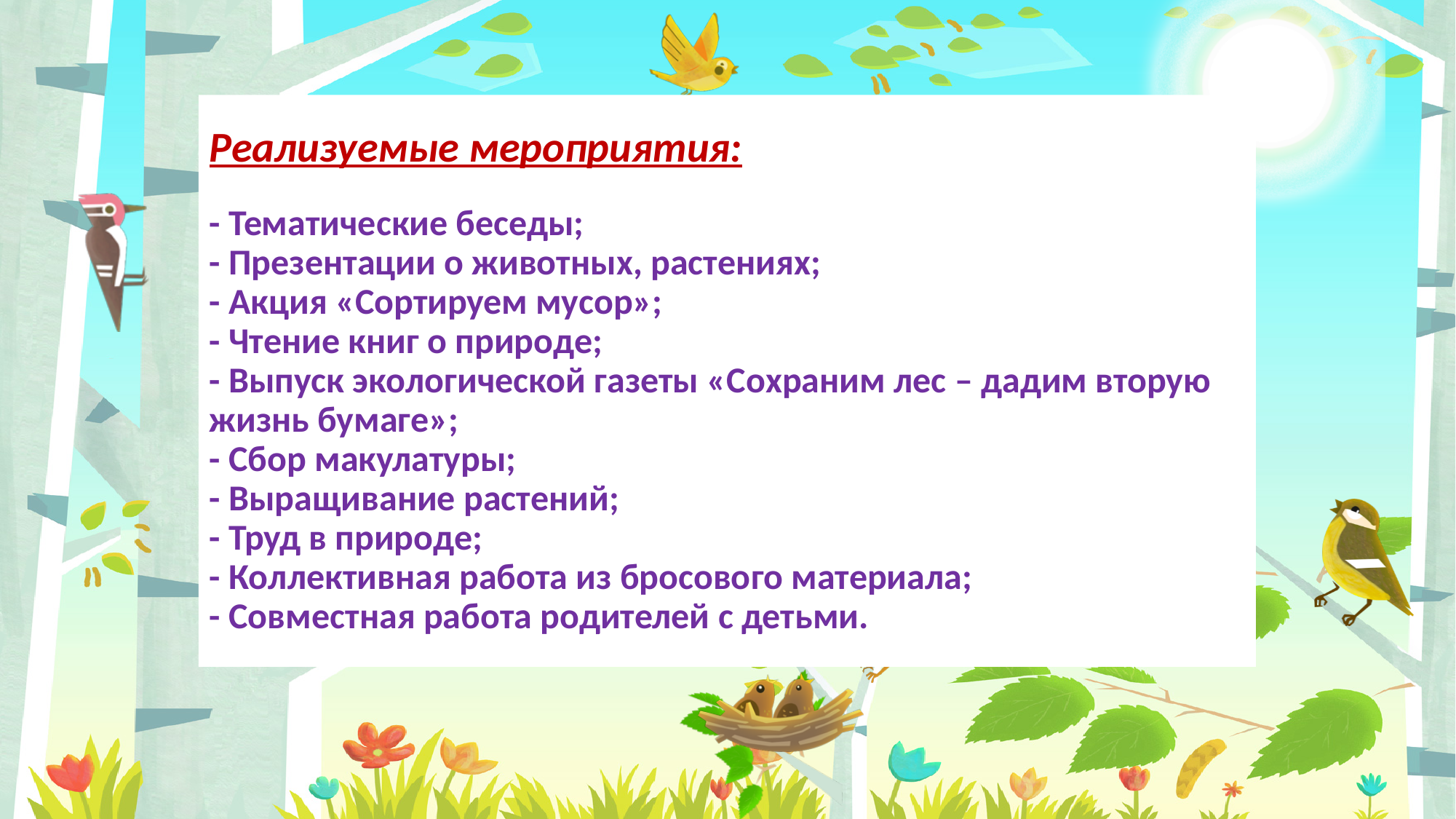

# Реализуемые мероприятия: - Тематические беседы; - Презентации о животных, растениях; - Акция «Сортируем мусор»; - Чтение книг о природе; - Выпуск экологической газеты «Сохраним лес – дадим вторую жизнь бумаге»; - Сбор макулатуры; - Выращивание растений; - Труд в природе; - Коллективная работа из бросового материала; - Совместная работа родителей с детьми.